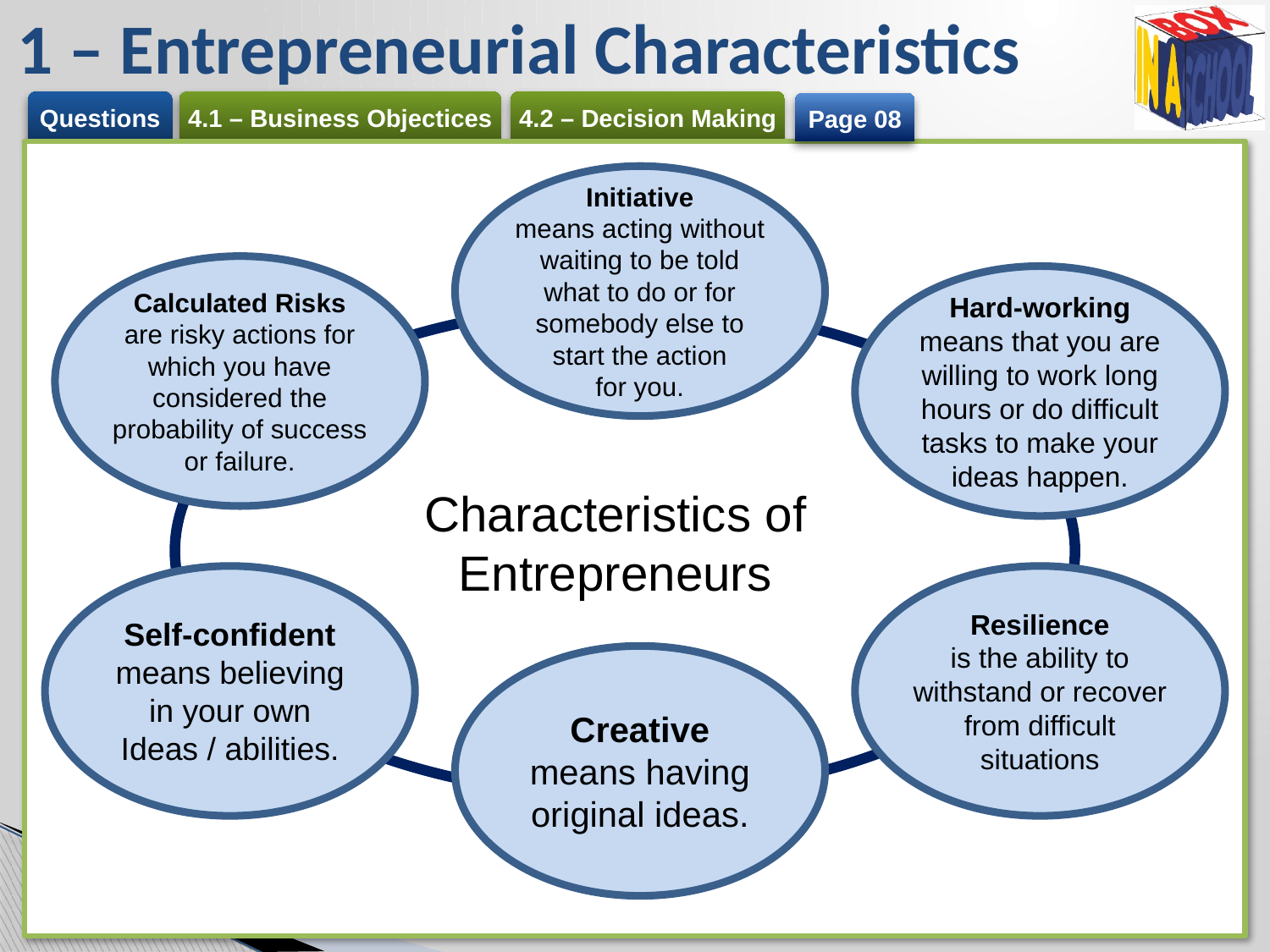

# 1 – Entrepreneurial Characteristics
Page 08
Initiative
means acting without
waiting to be told what to do or for somebody else to start the action
for you.
Calculated Risks
are risky actions for
which you have considered the probability of success
or failure.
Hard-working
means that you are willing to work long hours or do difficult tasks to make your ideas happen.

Characteristics of Entrepreneurs
Self-confident
means believing in your own Ideas / abilities.
Resilience
is the ability to withstand or recover
from difficult situations
Creative
means having original ideas.